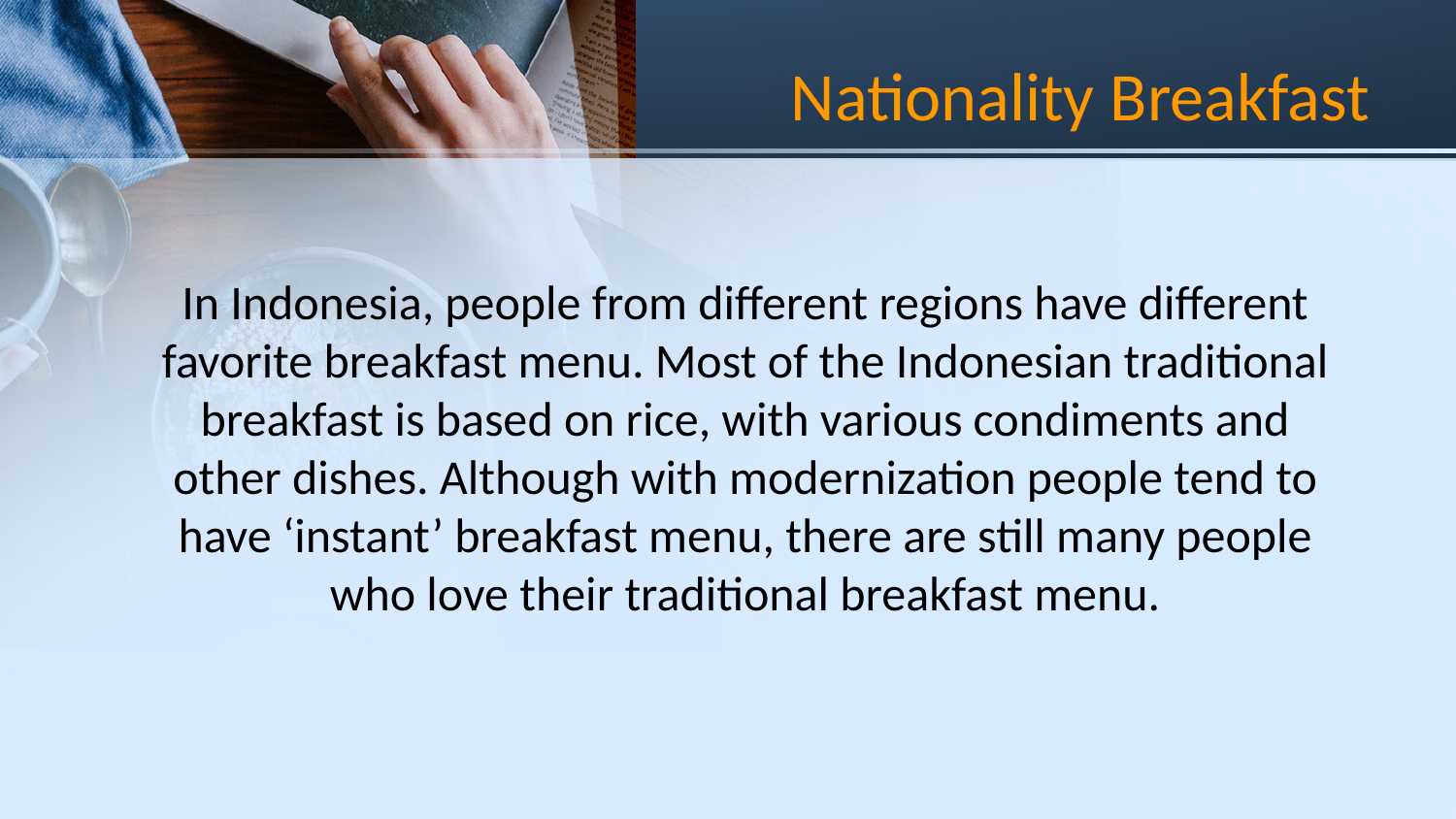

# Nationality Breakfast
In Indonesia, people from different regions have different favorite breakfast menu. Most of the Indonesian traditional breakfast is based on rice, with various condiments and other dishes. Although with modernization people tend to have ‘instant’ breakfast menu, there are still many people who love their traditional breakfast menu.